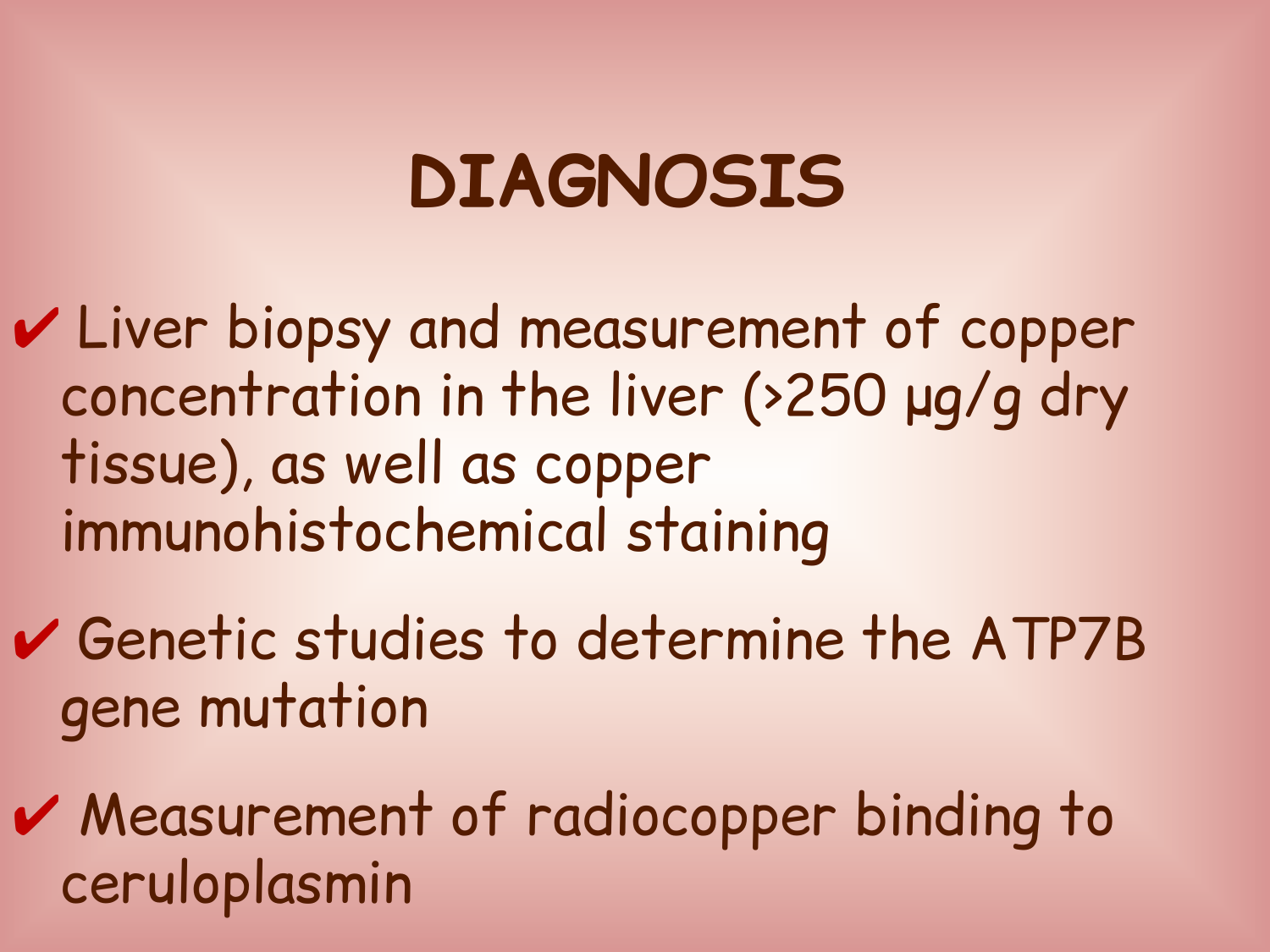

DIAGNOSIS

✔ Liver biopsy and measurement of copper concentration in the liver (>250 μg/g dry tissue), as well as copper immunohistochemical staining

✔ Genetic studies to determine the ATP7B gene mutation

✔ Measurement of radiocopper binding to ceruloplasmin